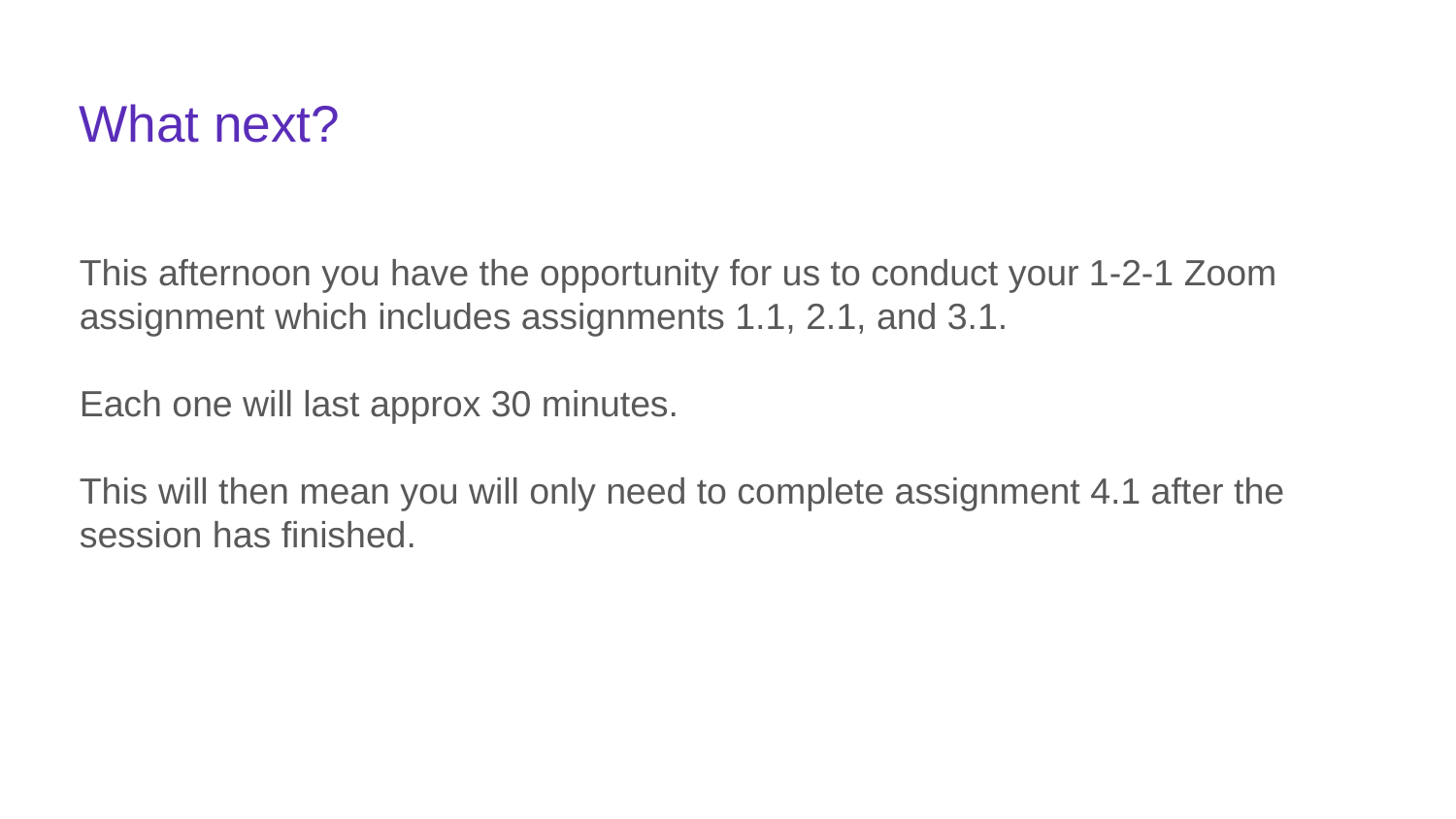

# What next?

This afternoon you have the opportunity for us to conduct your 1-2-1 Zoom assignment which includes assignments 1.1, 2.1, and 3.1.

Each one will last approx 30 minutes.

This will then mean you will only need to complete assignment 4.1 after the session has finished.